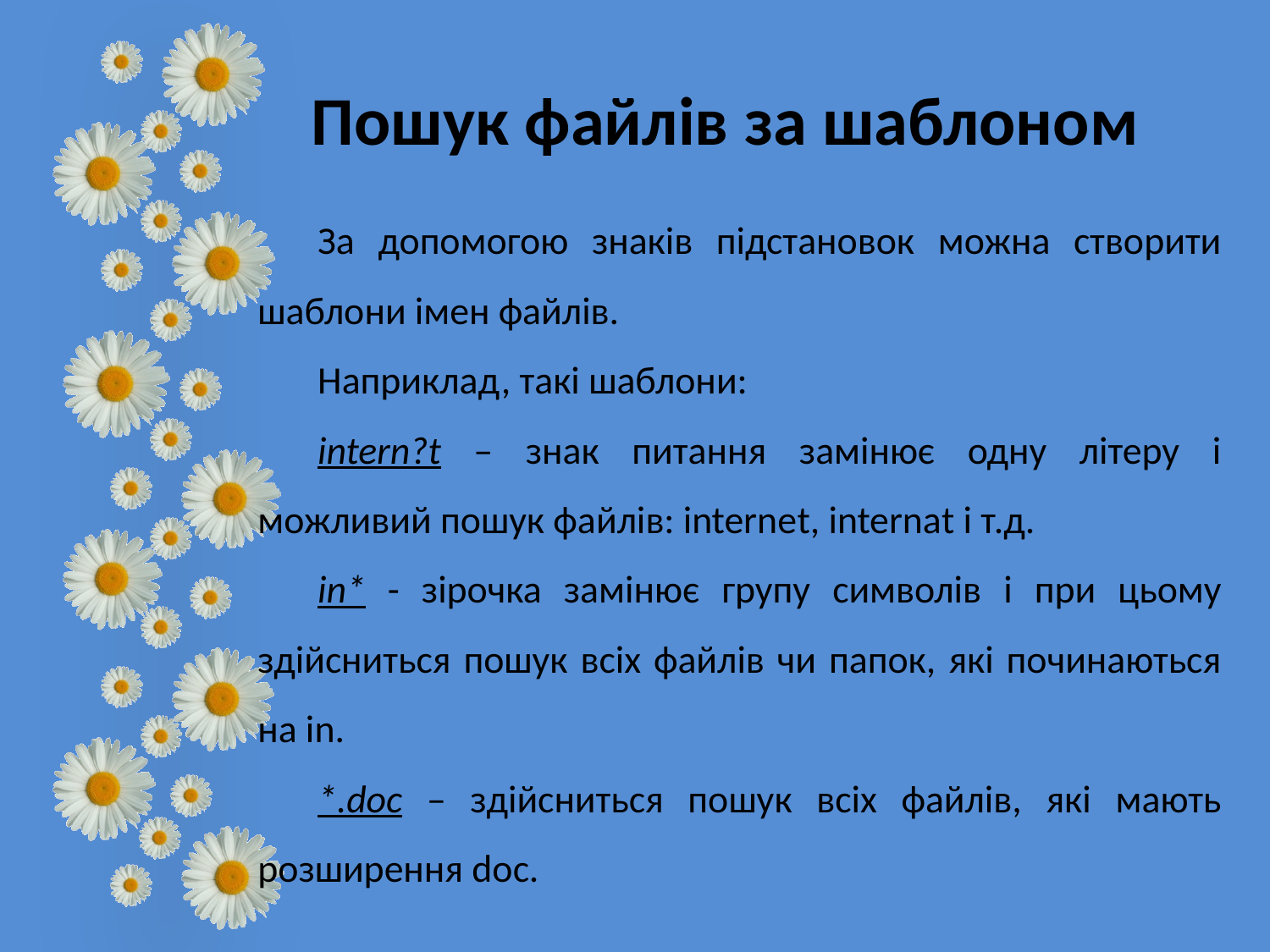

# Пошук файлів за шаблоном
За допомогою знаків підстановок можна створити шаблони імен файлів.
Наприклад, такі шаблони:
intern?t – знак питання замінює одну літеру і можливий пошук файлів: internеt, internаt і т.д.
in* - зірочка замінює групу символів і при цьому здійсниться пошук всіх файлів чи папок, які починаються на in.
*.doc – здійсниться пошук всіх файлів, які мають розширення doc.